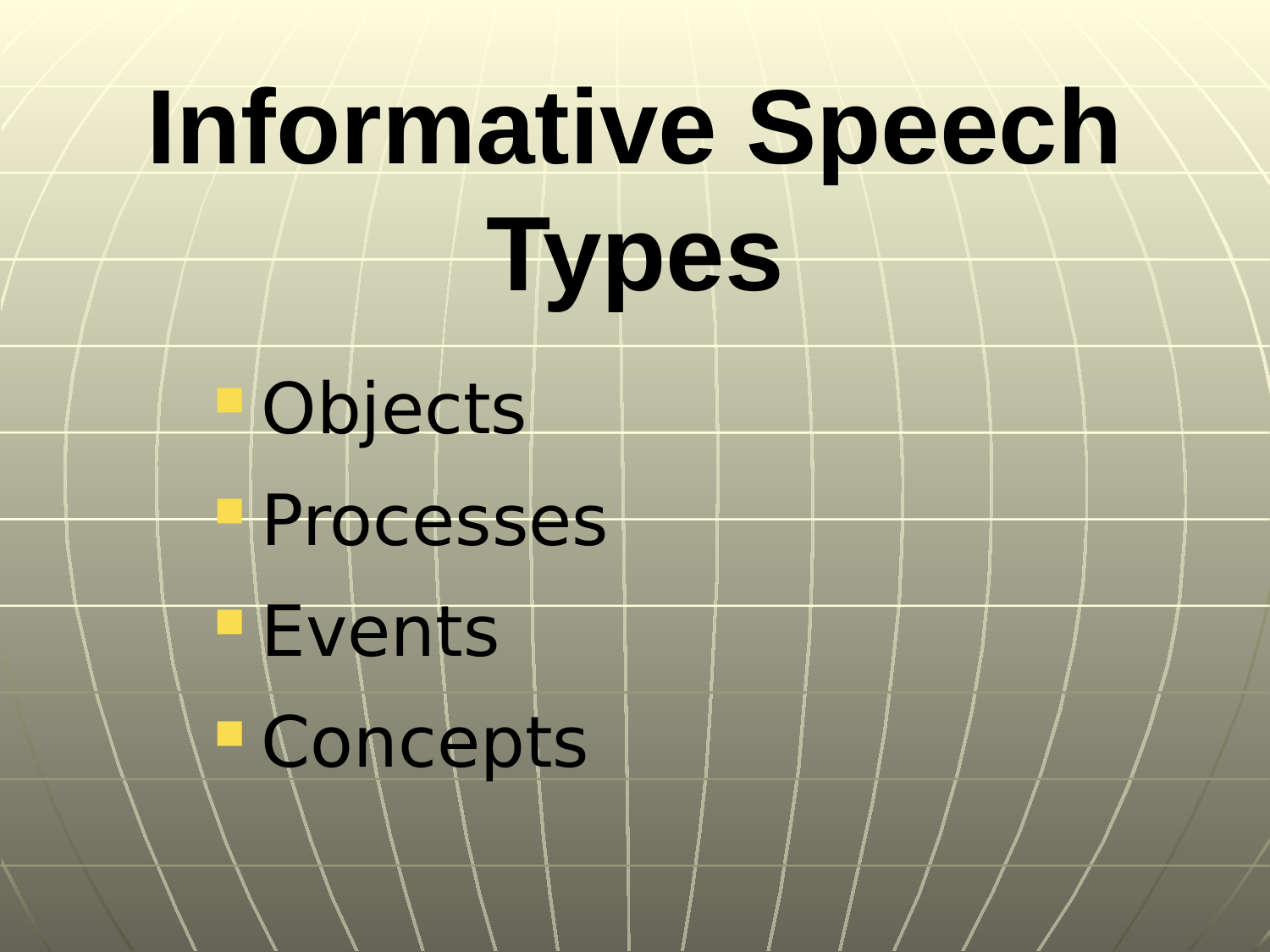

# Informative Speech Types
Objects
Processes
Events
Concepts